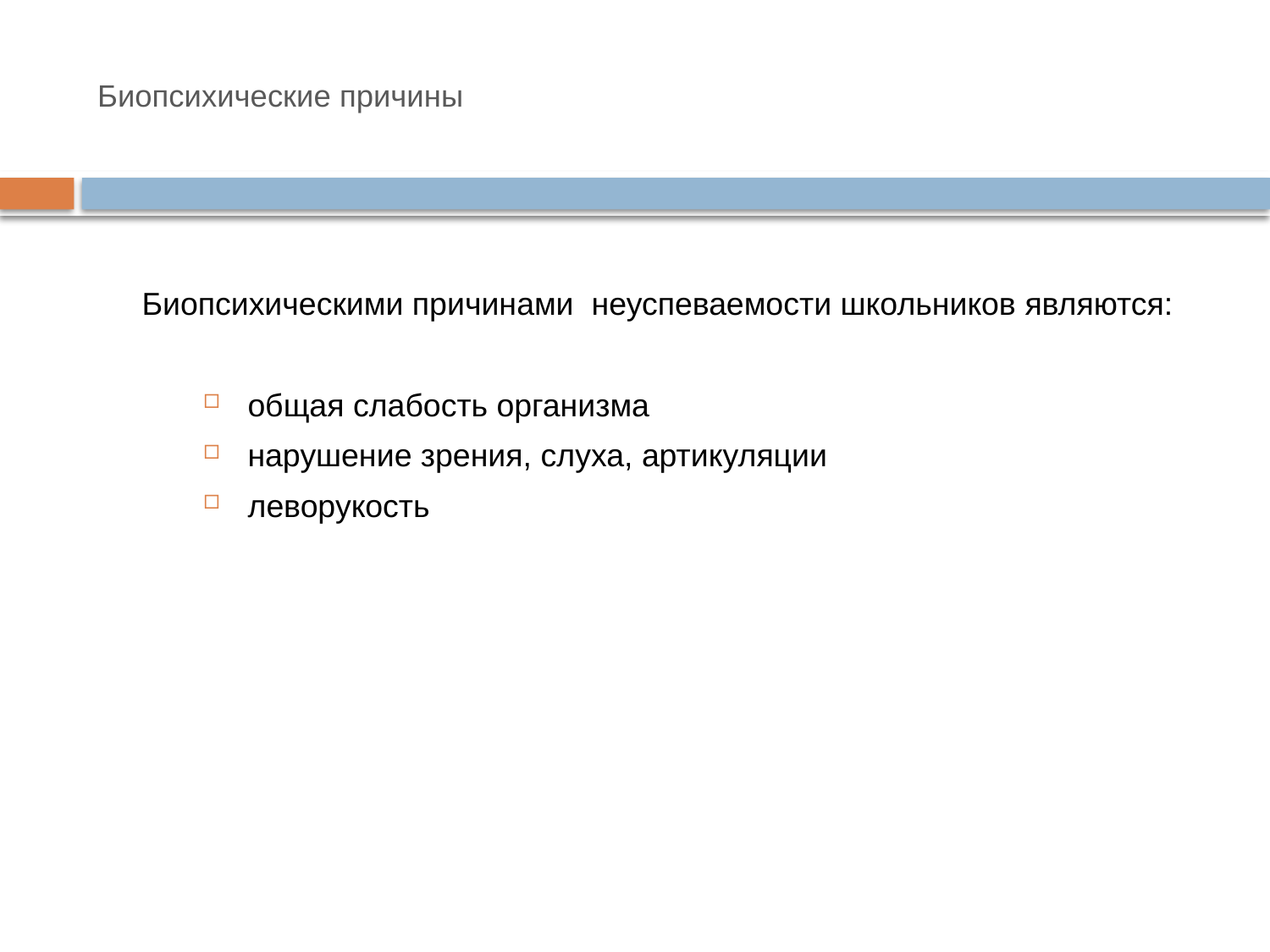

# Биопсихические причины
	Биопсихическими причинами  неуспеваемости школьников являются:

общая слабость организма
нарушение зрения, слуха, артикуляции
леворукость